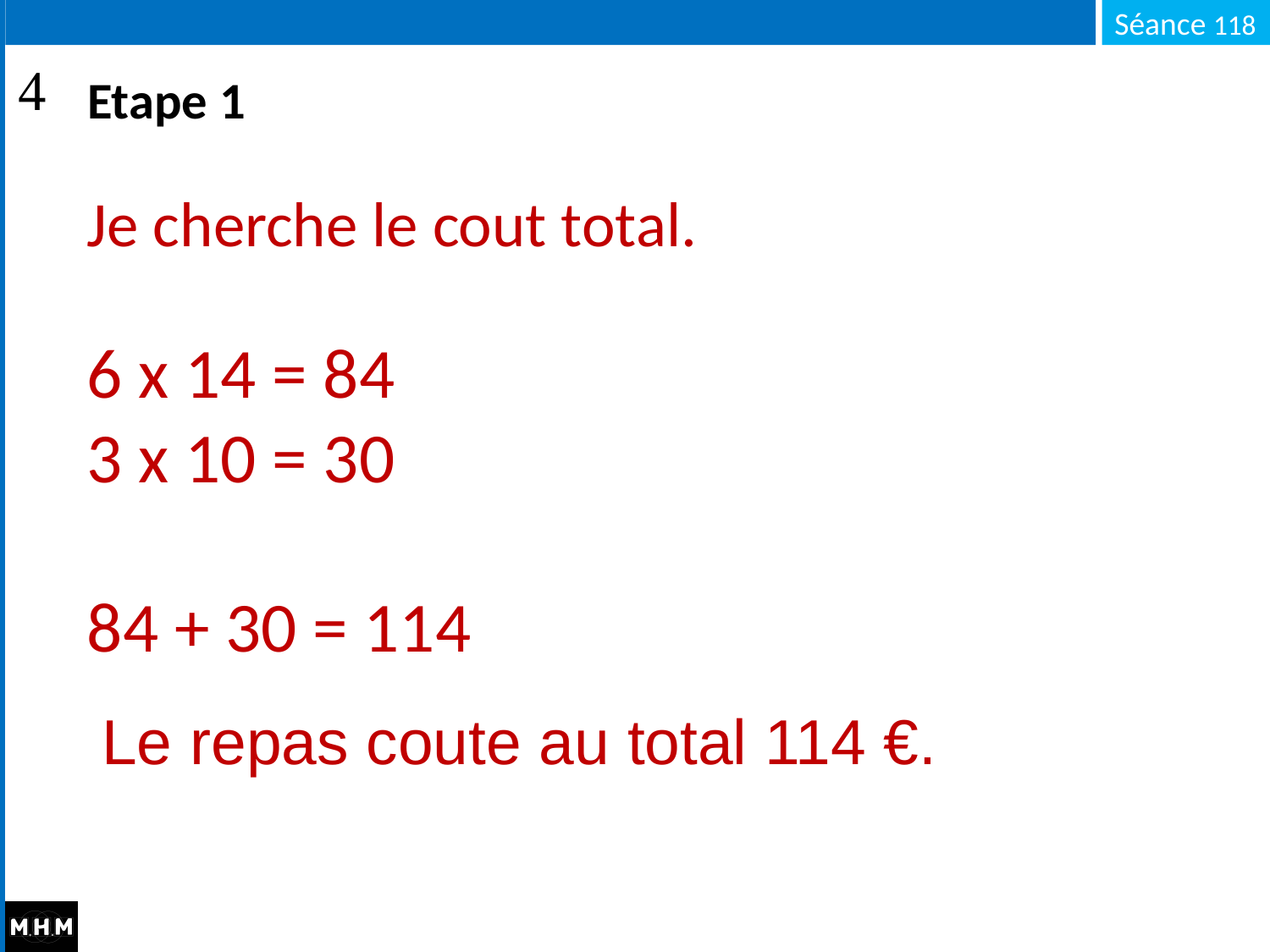

# Etape 1
Je cherche le cout total.
6 x 14 = 84
3 x 10 = 30

84 + 30 = 114
Le repas coute au total 114 €.